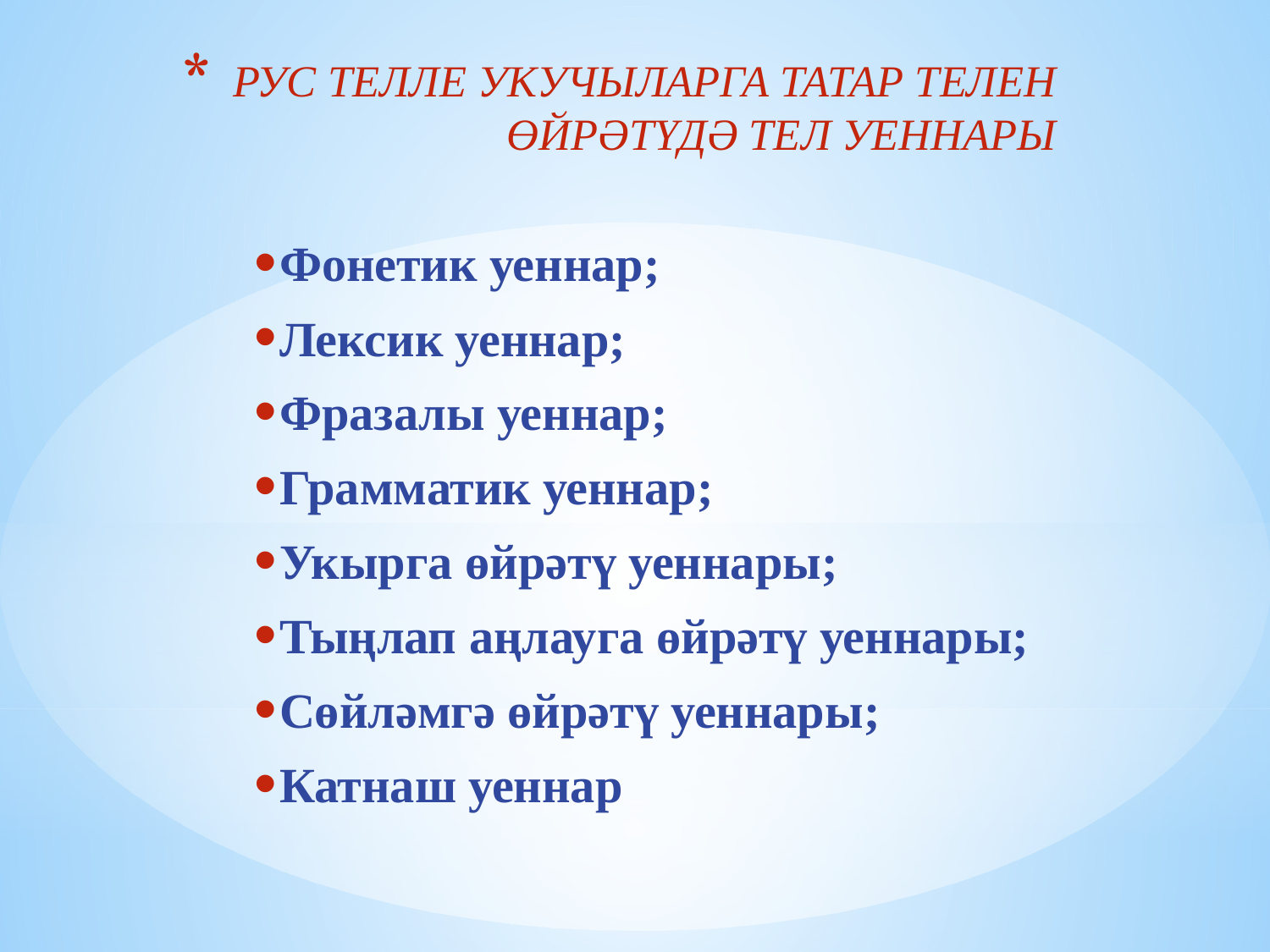

# РУС ТЕЛЛЕ УКУЧЫЛАРГА ТАТАР ТЕЛЕН       ӨЙРӘТҮДӘ ТЕЛ УЕННАРЫ
Фонетик уеннар;
Лексик уеннар;
Фразалы уеннар;
Грамматик уеннар;
Укырга өйрәтү уеннары;
Тыңлап аңлауга өйрәтү уеннары;
Сөйләмгә өйрәтү уеннары;
Катнаш уеннар